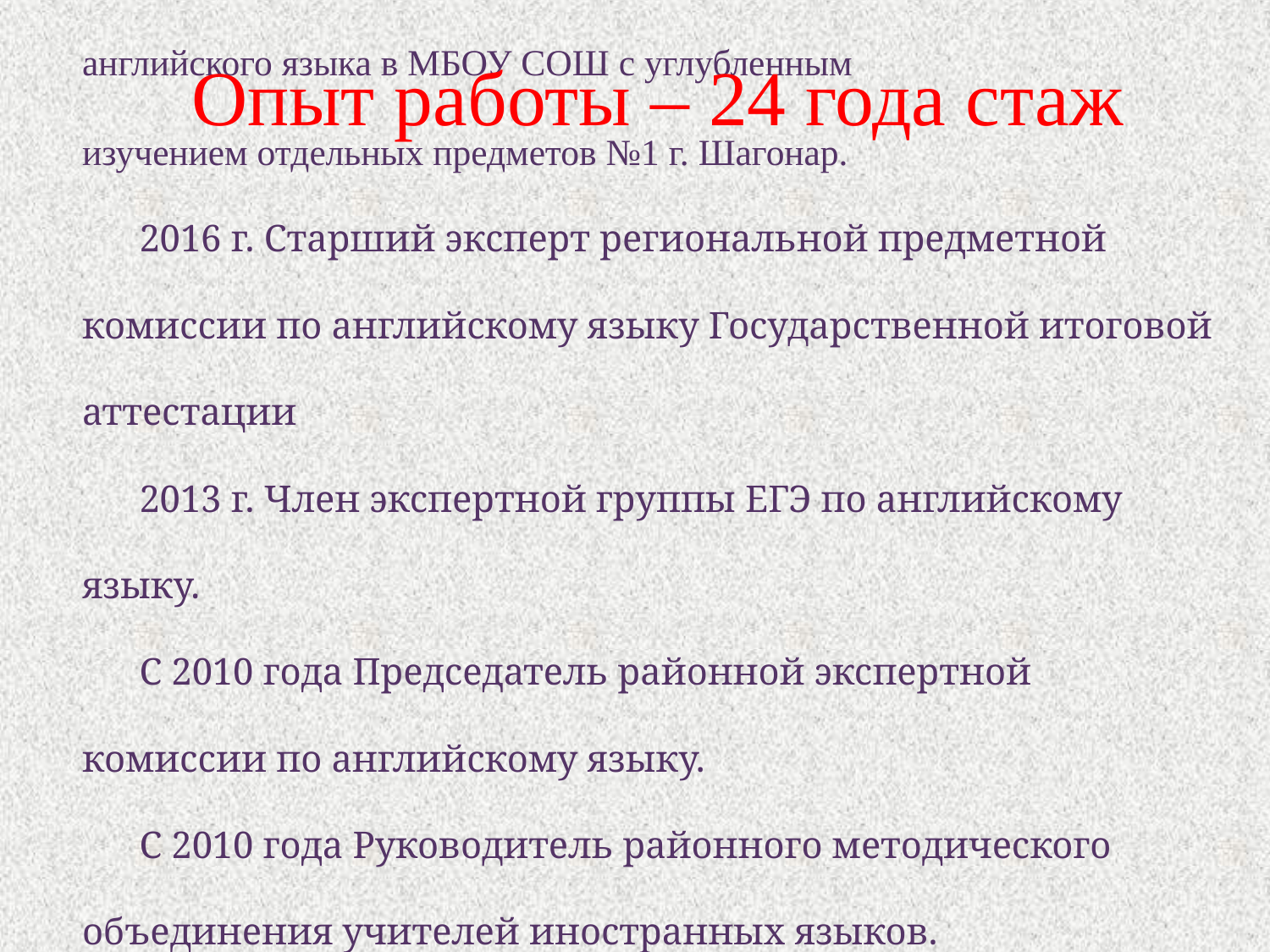

Опыт работы – 24 года стаж
     С 1992 года по настоящее время учитель
английского языка в МБОУ СОШ с углубленным
изучением отдельных предметов №1 г. Шагонар.
      2016 г. Старший эксперт региональной предметной комиссии по английскому языку Государственной итоговой аттестации
      2013 г. Член экспертной группы ЕГЭ по английскому языку.
      С 2010 года Председатель районной экспертной комиссии по английскому языку.
      С 2010 года Руководитель районного методического объединения учителей иностранных языков.
      С 2004 года Руководитель школьного методического объединения учителей иностранных языков.